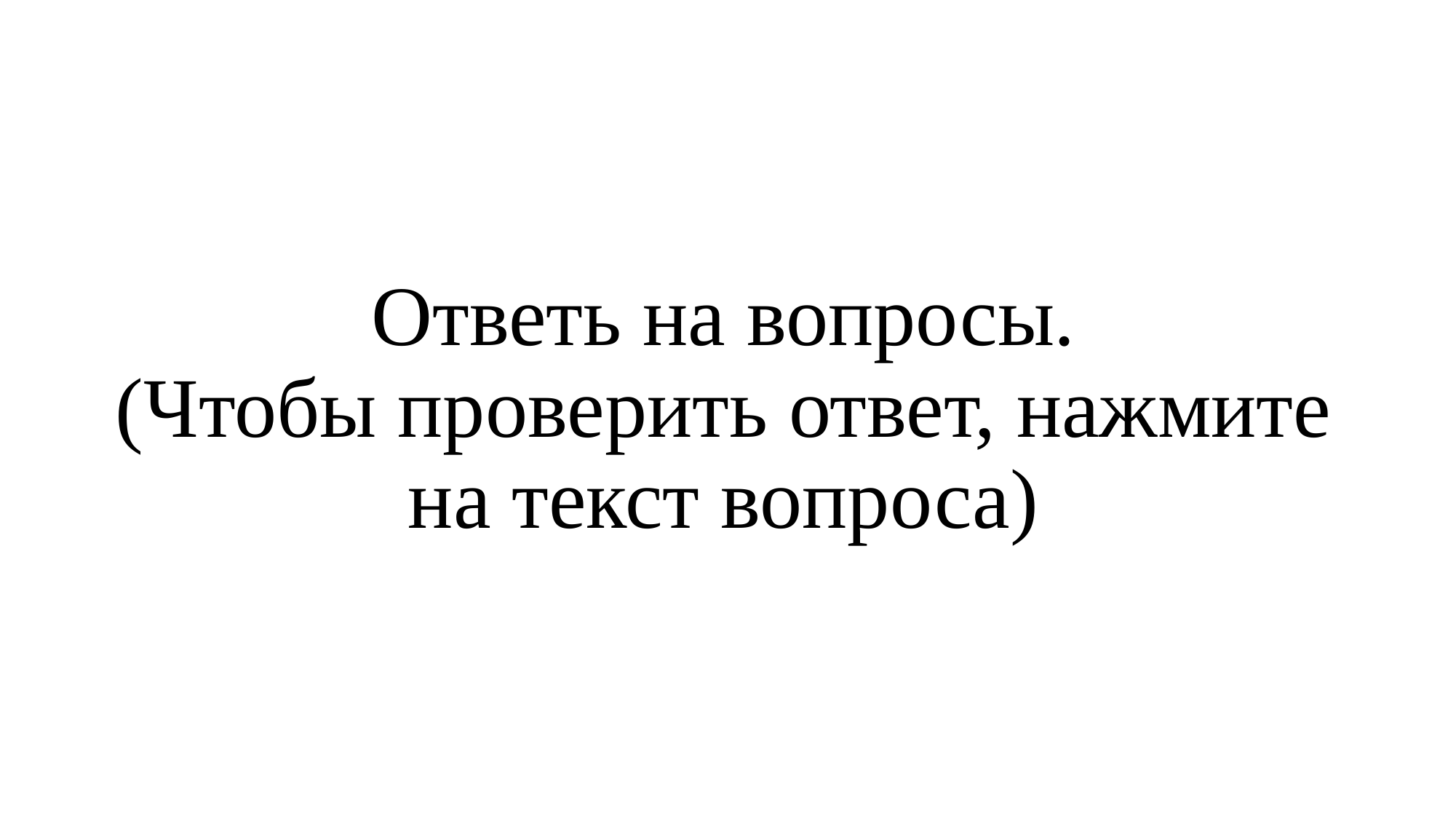

# Ответь на вопросы. (Чтобы проверить ответ, нажмите на текст вопроса)